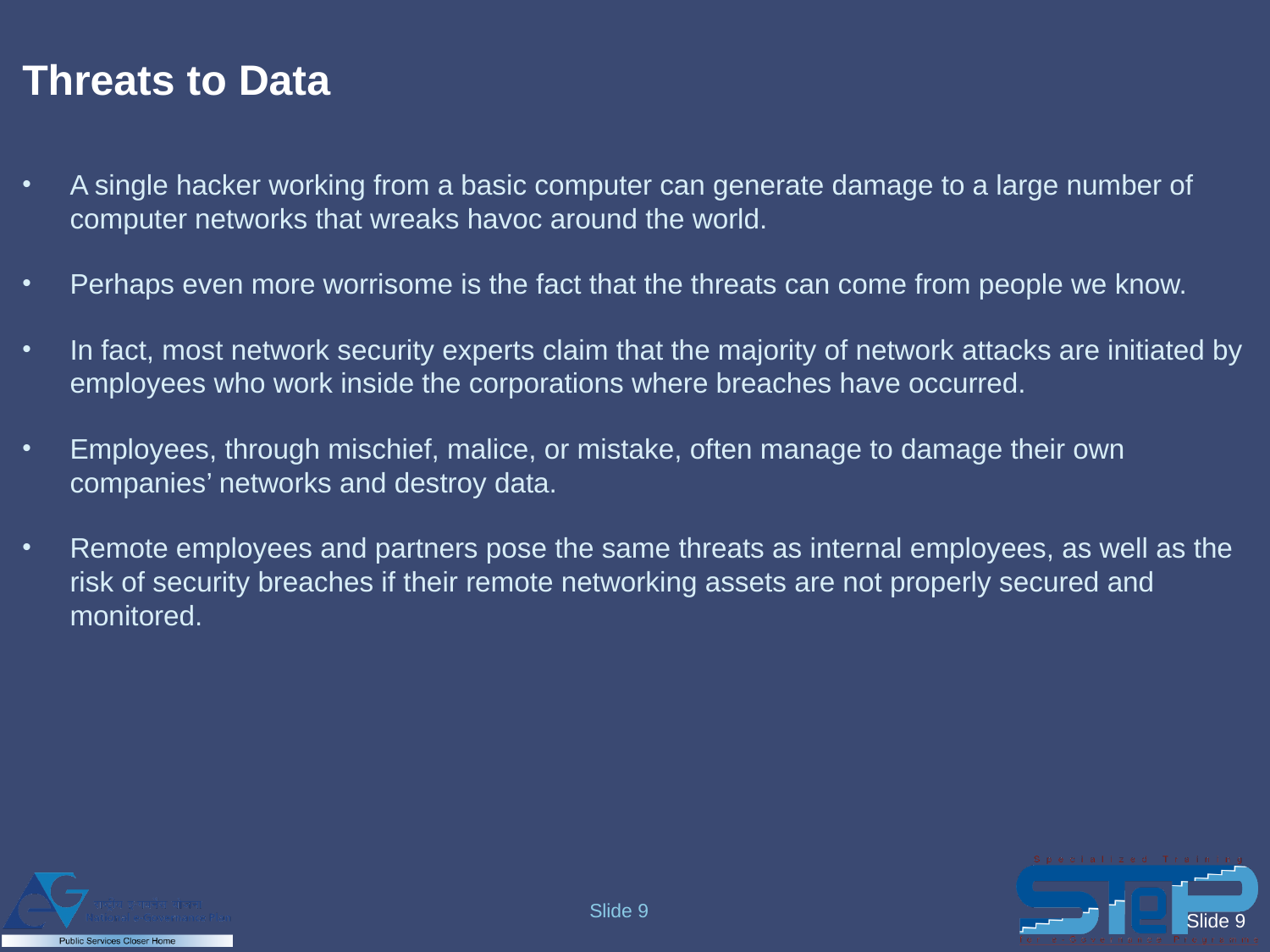

# Threats to Data
A single hacker working from a basic computer can generate damage to a large number of computer networks that wreaks havoc around the world.
Perhaps even more worrisome is the fact that the threats can come from people we know.
In fact, most network security experts claim that the majority of network attacks are initiated by employees who work inside the corporations where breaches have occurred.
Employees, through mischief, malice, or mistake, often manage to damage their own companies’ networks and destroy data.
Remote employees and partners pose the same threats as internal employees, as well as the risk of security breaches if their remote networking assets are not properly secured and monitored.

Slide 9